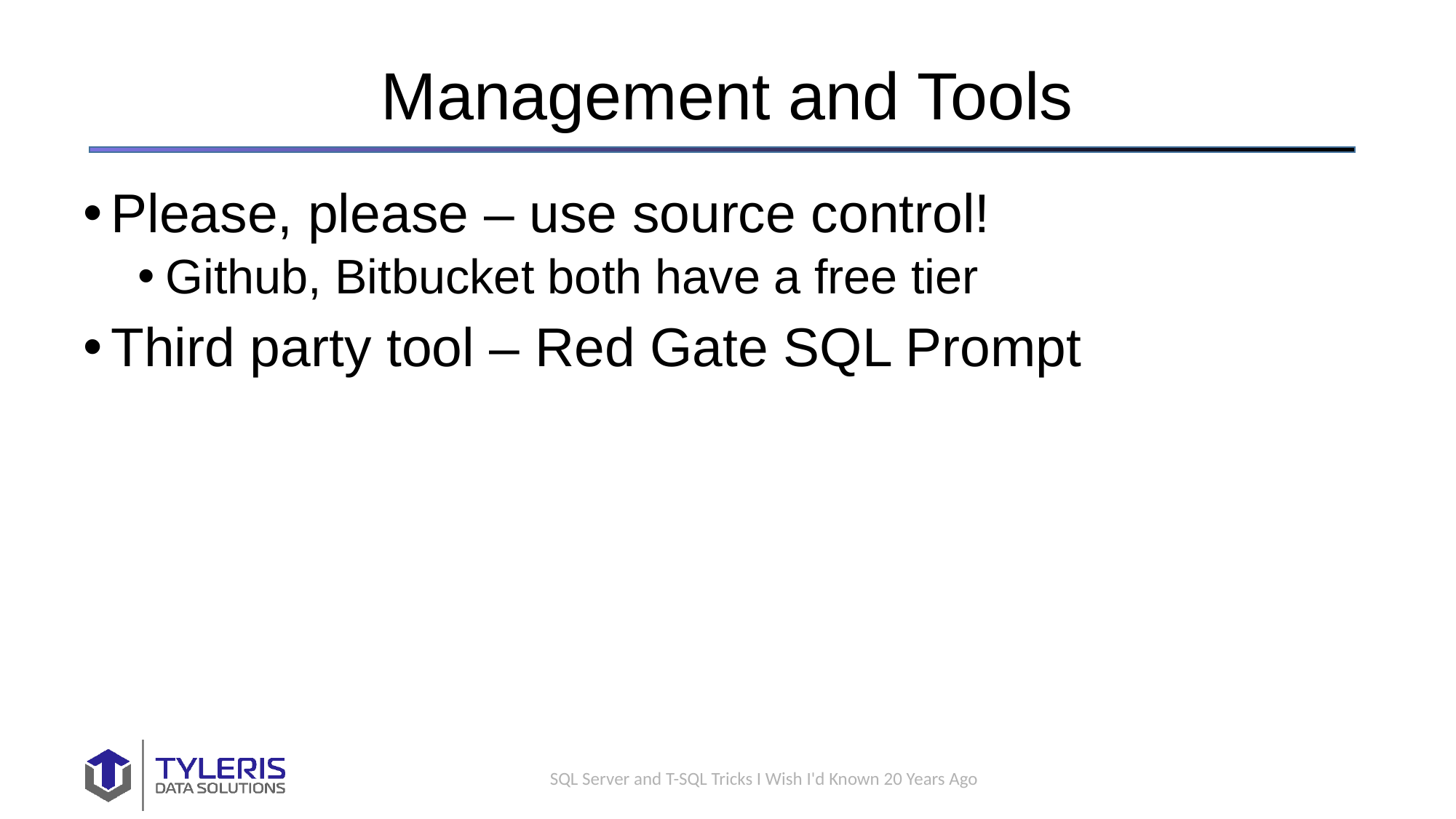

Management and Tools

Please, please – use source control!
Github, Bitbucket both have a free tier
Third party tool – Red Gate SQL Prompt

SQL Server and T-SQL Tricks I Wish I'd Known 20 Years Ago